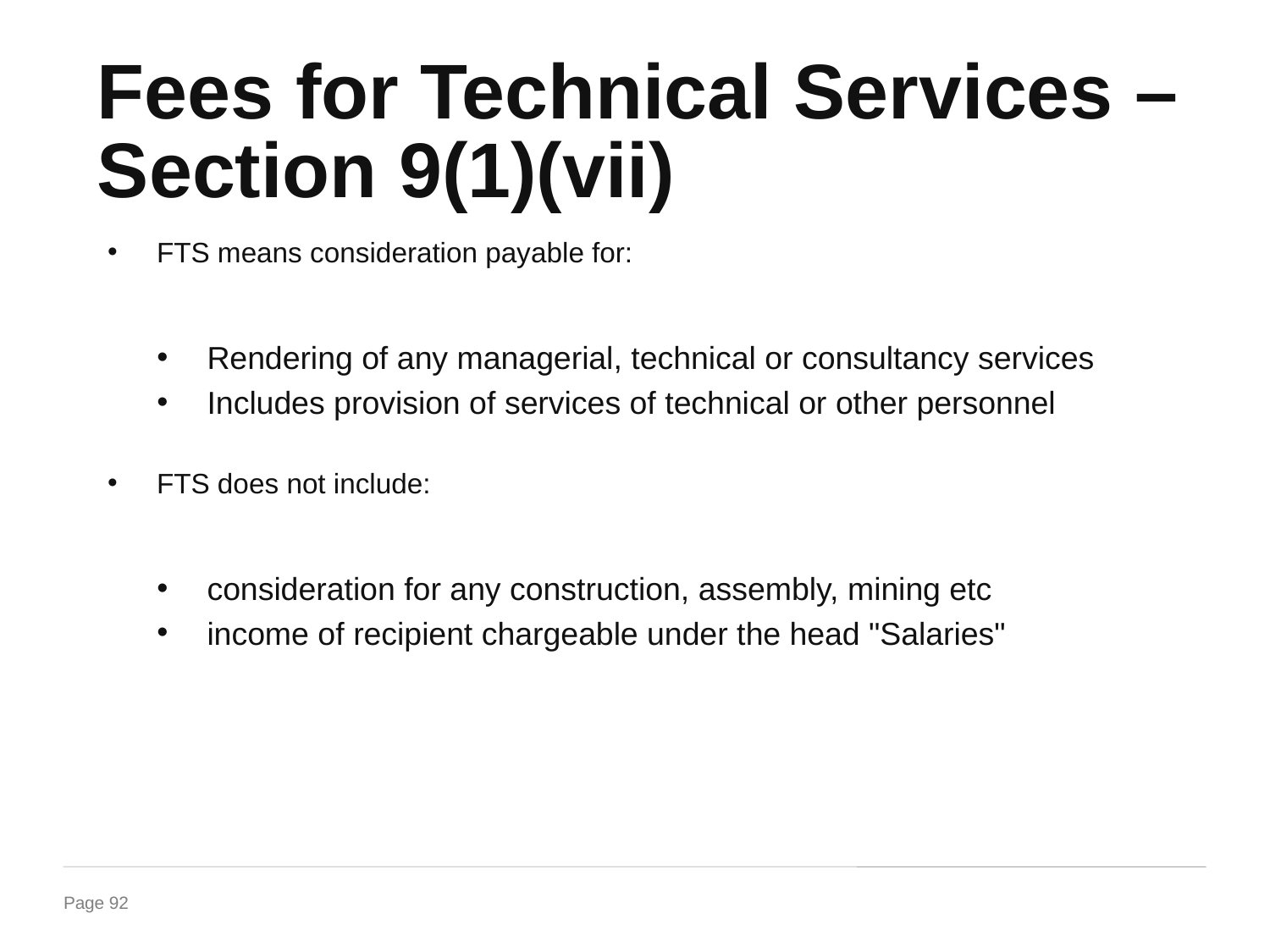

Fees for Technical Services – Section 9(1)(vii)
FTS means consideration payable for:

Rendering of any managerial, technical or consultancy services
Includes provision of services of technical or other personnel

FTS does not include:

consideration for any construction, assembly, mining etc
income of recipient chargeable under the head "Salaries"